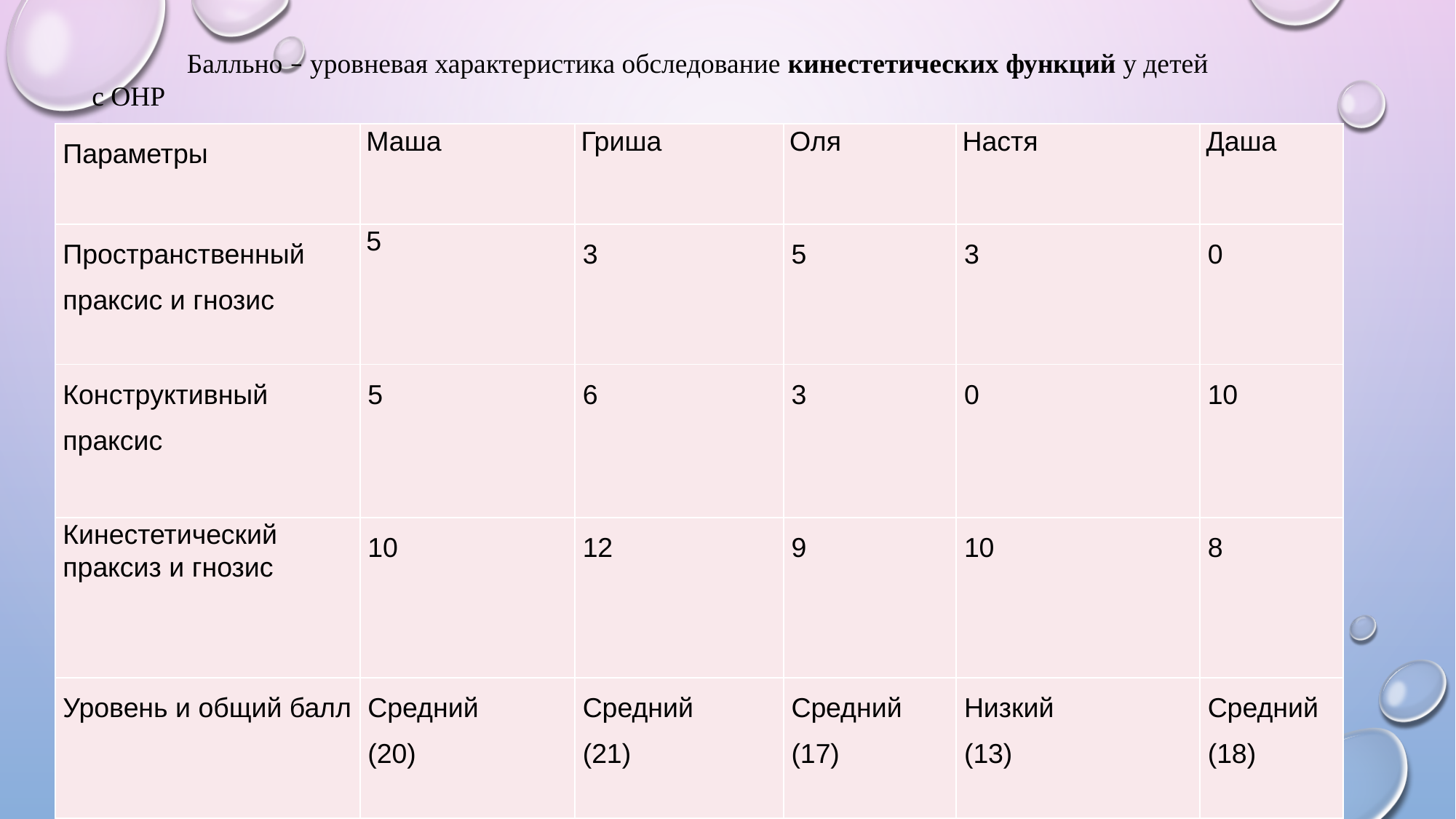

Балльно – уровневая характеристика обследование кинестетических функций у детей с ОНР
| Параметры | Маша | Гриша | Оля | Настя | Даша |
| --- | --- | --- | --- | --- | --- |
| Пространственный праксис и гнозис | 5 | 3 | 5 | 3 | 0 |
| Конструктивный праксис | 5 | 6 | 3 | 0 | 10 |
| Кинестетический праксиз и гнозис | 10 | 12 | 9 | 10 | 8 |
| Уровень и общий балл | Средний (20) | Средний (21) | Средний (17) | Низкий (13) | Средний (18) |